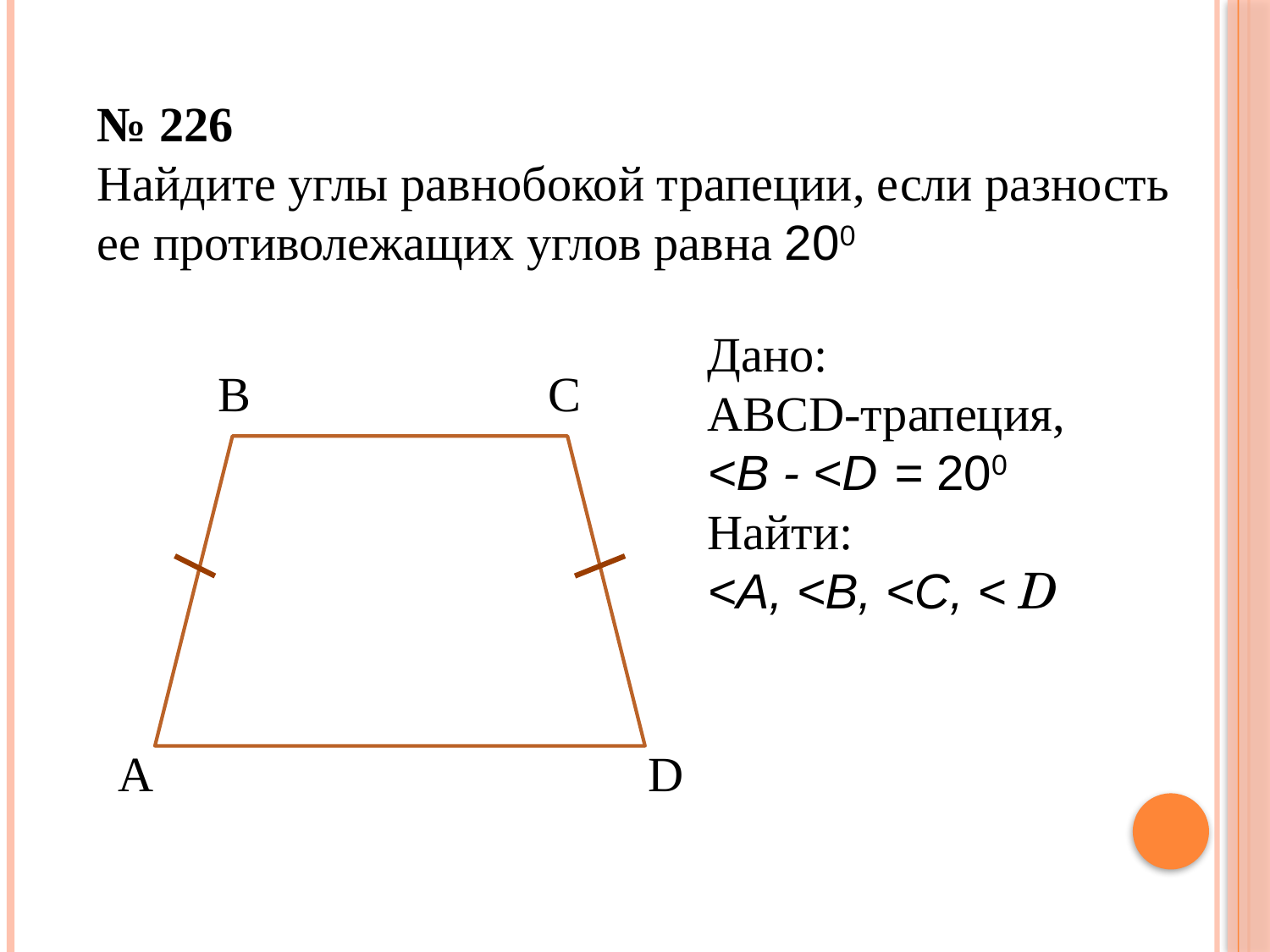

№ 226
Найдите углы равнобокой трапеции, если разность ее противолежащих углов равна 200
Дано:
АВСD-трапеция,
<В - <D = 200
Найти:
<А, <В, <С, < D

В
С
А
D